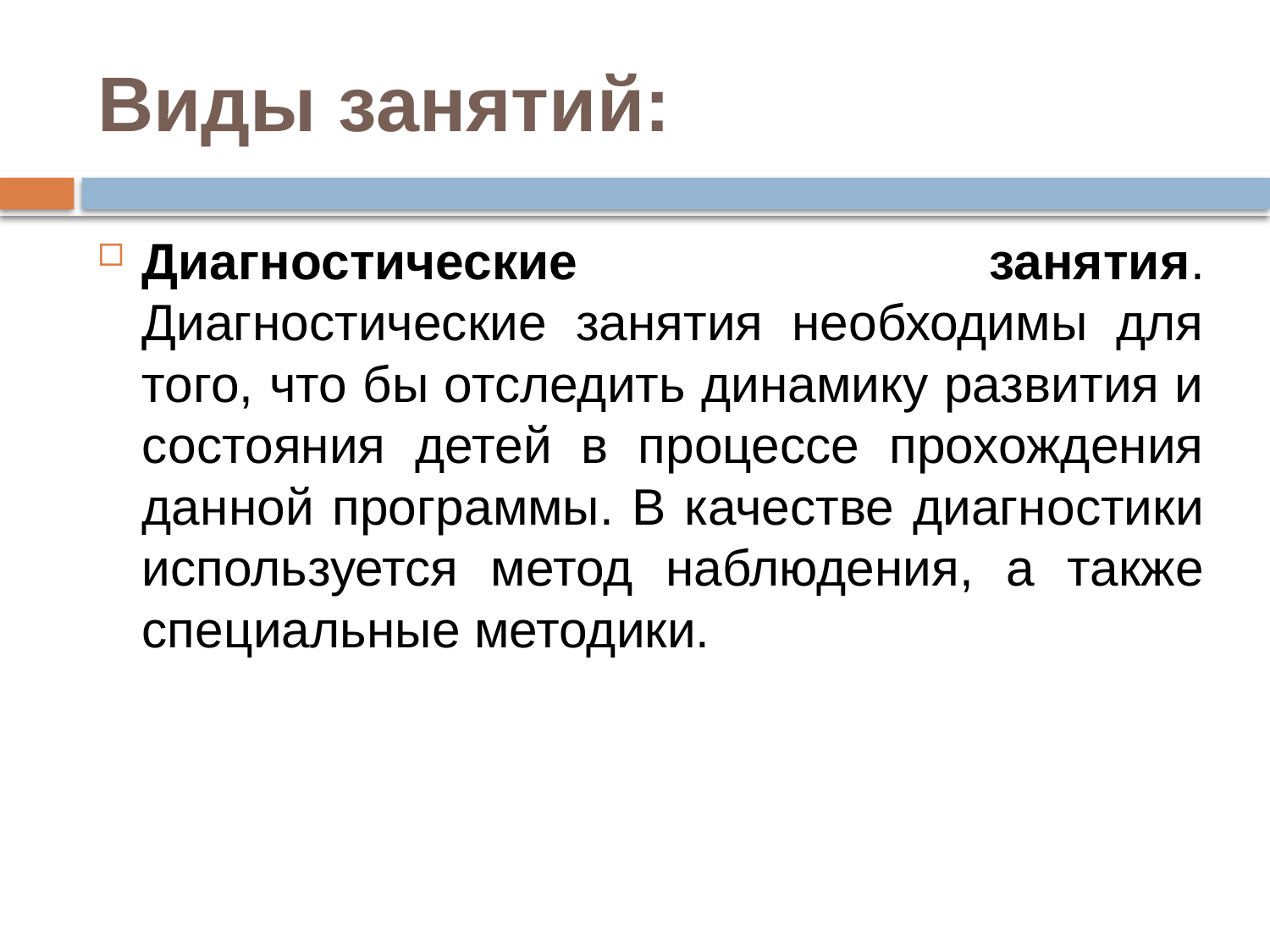

# Виды занятий:
Диагностические занятия. Диагностические занятия необходимы для того, что бы отследить динамику развития и состояния детей в процессе прохождения данной программы. В качестве диагностики используется метод наблюдения, а также специальные методики.